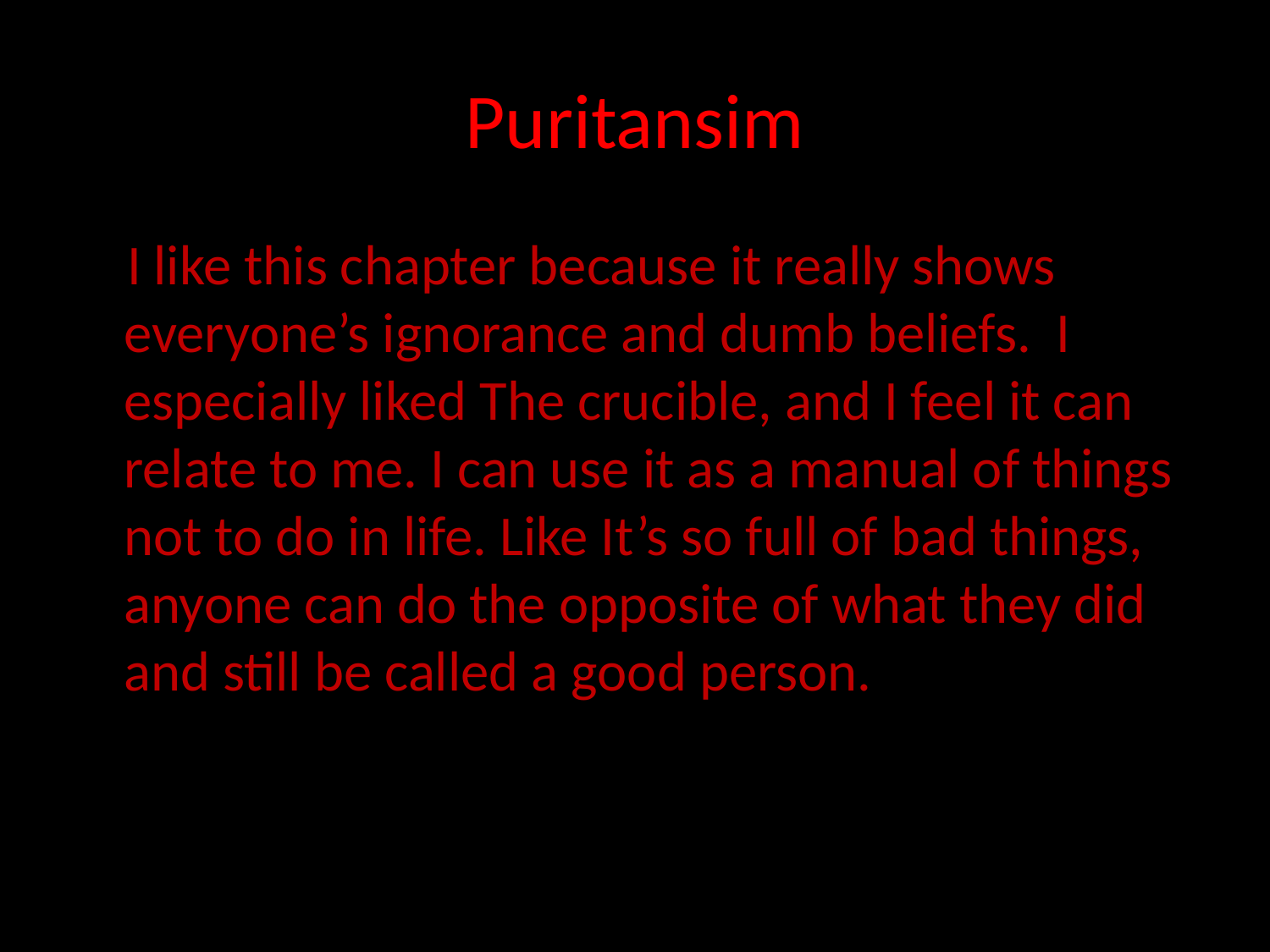

# Puritansim
    I like this chapter because it really shows everyone’s ignorance and dumb beliefs.  I especially liked The crucible, and I feel it can relate to me. I can use it as a manual of things not to do in life. Like It’s so full of bad things, anyone can do the opposite of what they did and still be called a good person.